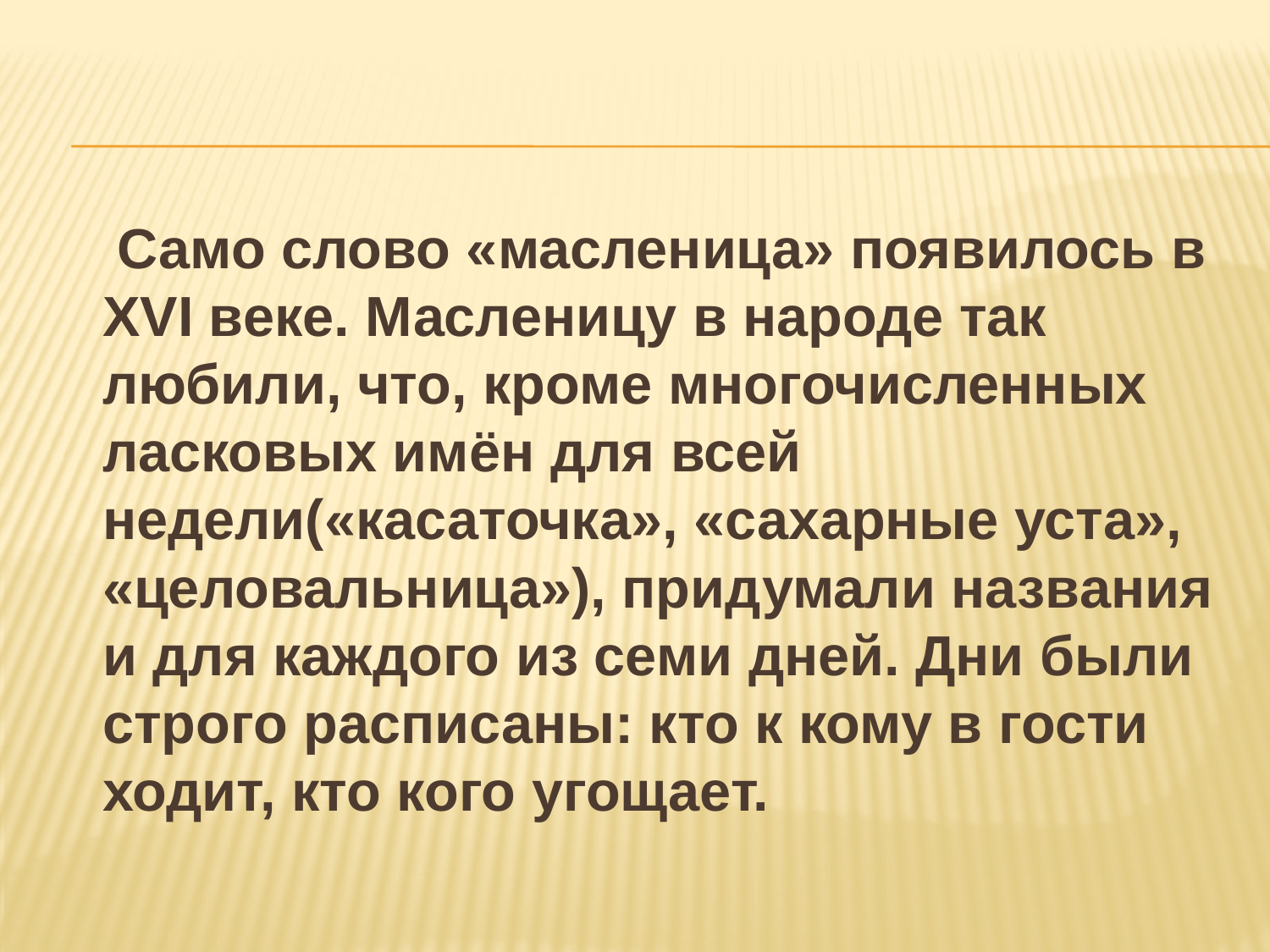

Само слово «масленица» появилось в XVI веке. Масленицу в народе так любили, что, кроме многочисленных ласковых имён для всей недели(«касаточка», «сахарные уста», «целовальница»), придумали названия и для каждого из семи дней. Дни были строго расписаны: кто к кому в гости ходит, кто кого угощает.